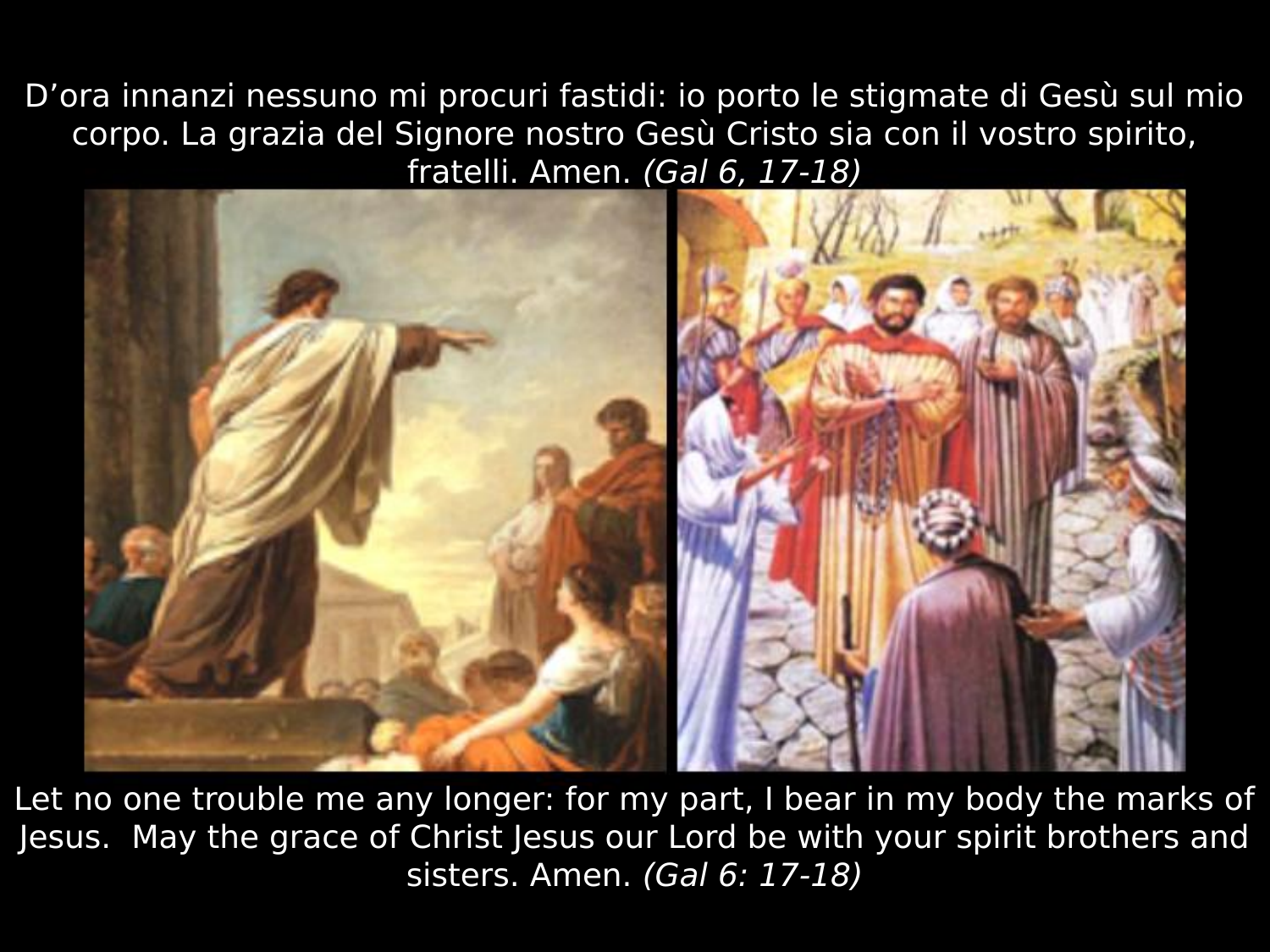

# D’ora innanzi nessuno mi procuri fastidi: io porto le stigmate di Gesù sul mio corpo. La grazia del Signore nostro Gesù Cristo sia con il vostro spirito, fratelli. Amen. (Gal 6, 17-18)
Let no one trouble me any longer: for my part, I bear in my body the marks of Jesus.  May the grace of Christ Jesus our Lord be with your spirit brothers and sisters. Amen. (Gal 6: 17-18)